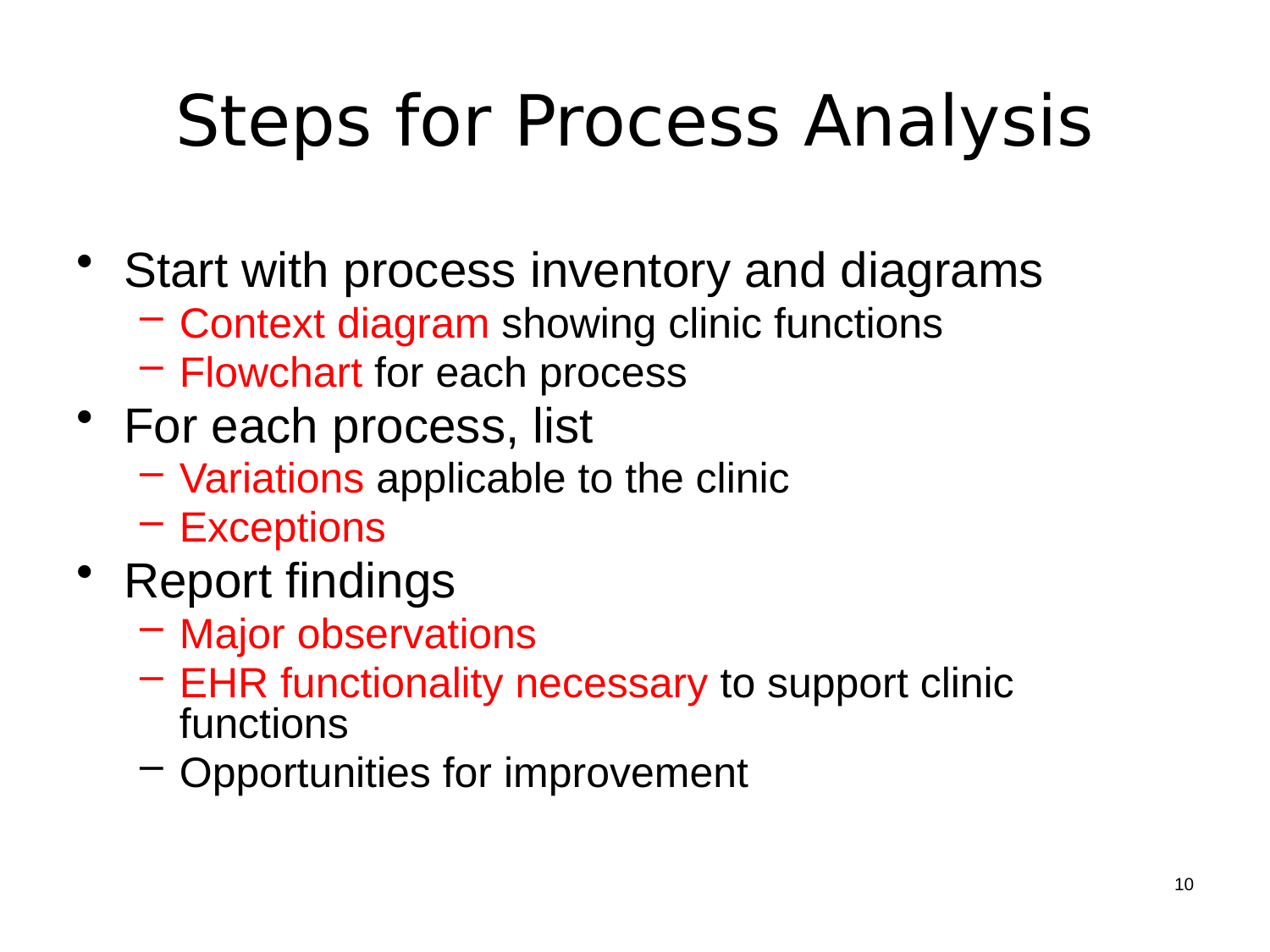

# Steps for Process Analysis
Start with process inventory and diagrams
Context diagram showing clinic functions
Flowchart for each process
For each process, list
Variations applicable to the clinic
Exceptions
Report findings
Major observations
EHR functionality necessary to support clinic functions
Opportunities for improvement
10